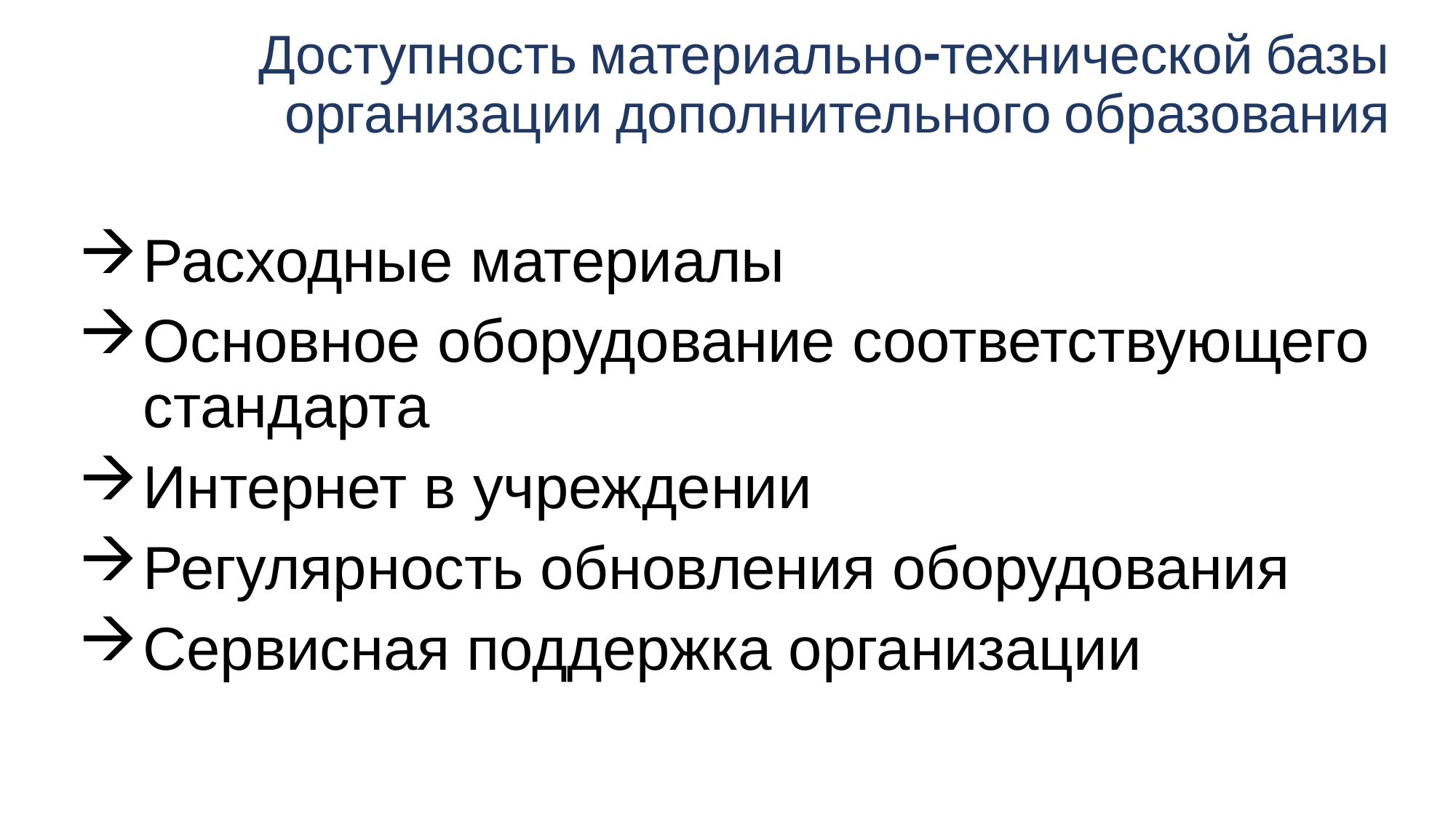

Доступность материально-технической базы организации дополнительного образования
Расходные материалы
Основное оборудование соответствующего стандарта
Интернет в учреждении
Регулярность обновления оборудования
Сервисная поддержка организации